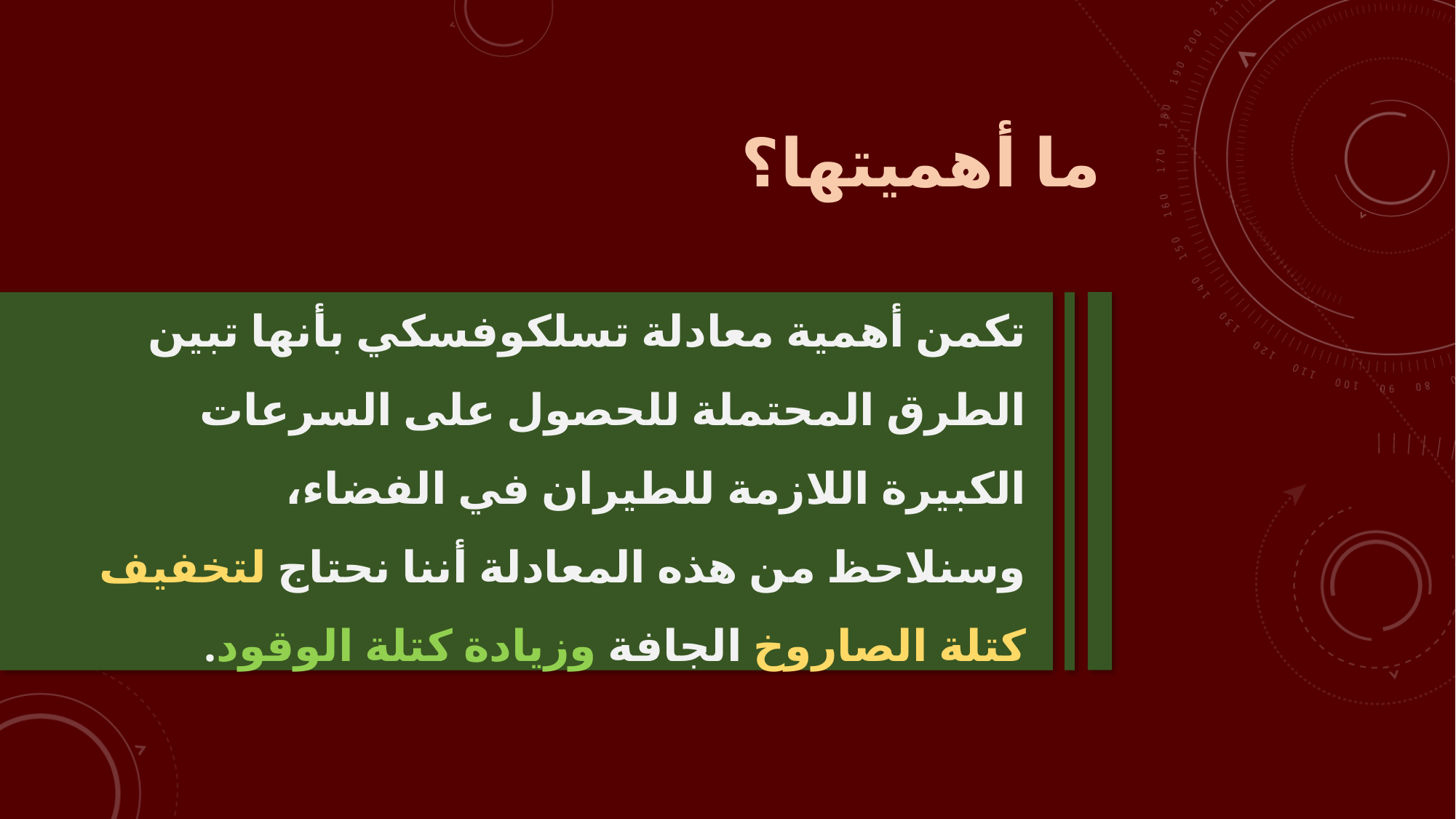

# ما أهميتها؟
تكمن أهمية معادلة تسلكوفسكي بأنها تبين الطرق المحتملة للحصول على السرعات الكبيرة اللازمة للطيران في الفضاء، وسنلاحظ من هذه المعادلة أننا نحتاج لتخفيف كتلة الصاروخ الجافة وزيادة كتلة الوقود.